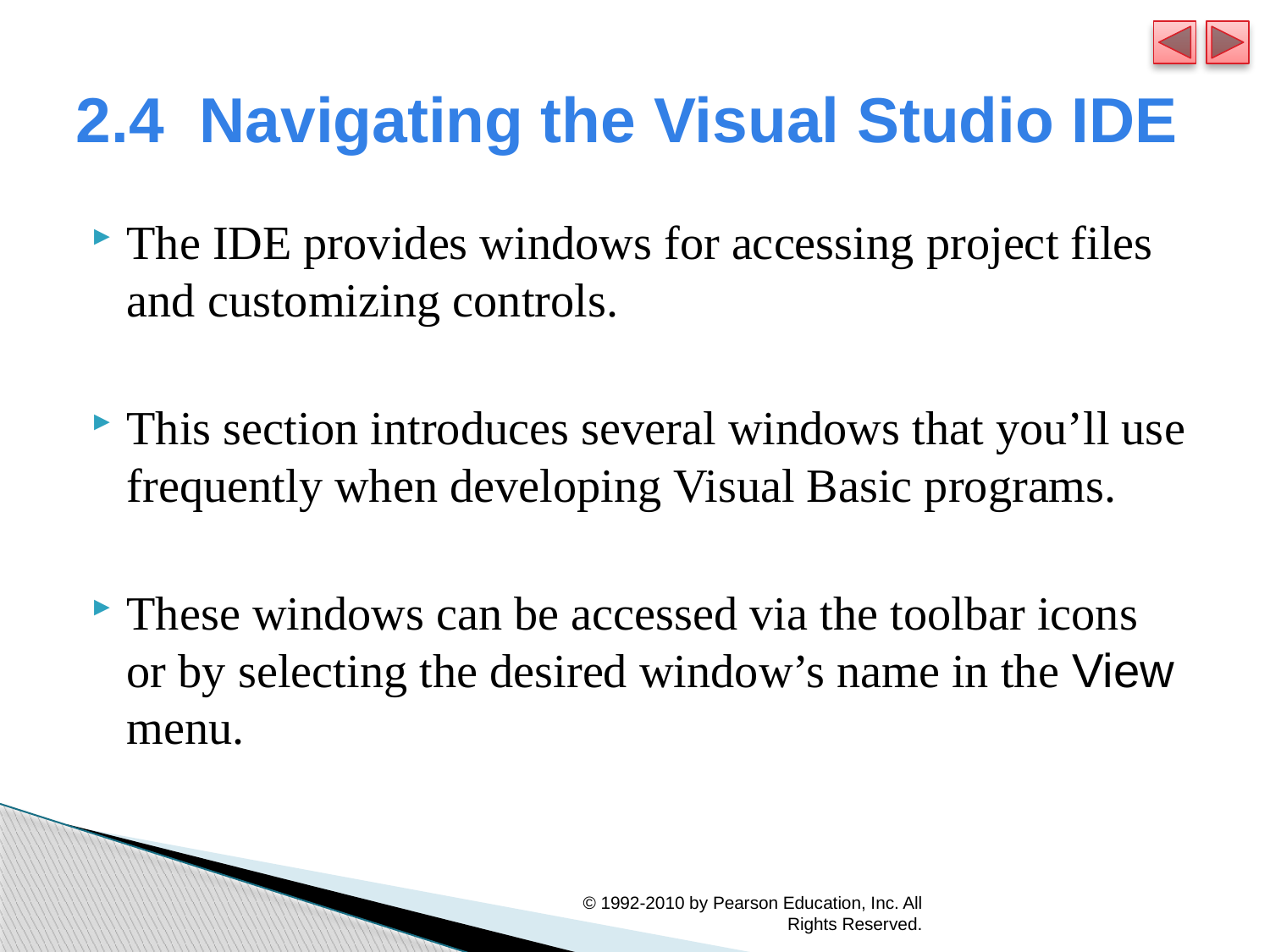

# 2.4  Navigating the Visual Studio IDE
The IDE provides windows for accessing project files and customizing controls.

This section introduces several windows that you’ll use frequently when developing Visual Basic programs.

These windows can be accessed via the toolbar icons  or by selecting the desired window’s name in the View menu.
© 1992-2010 by Pearson Education, Inc. All Rights Reserved.